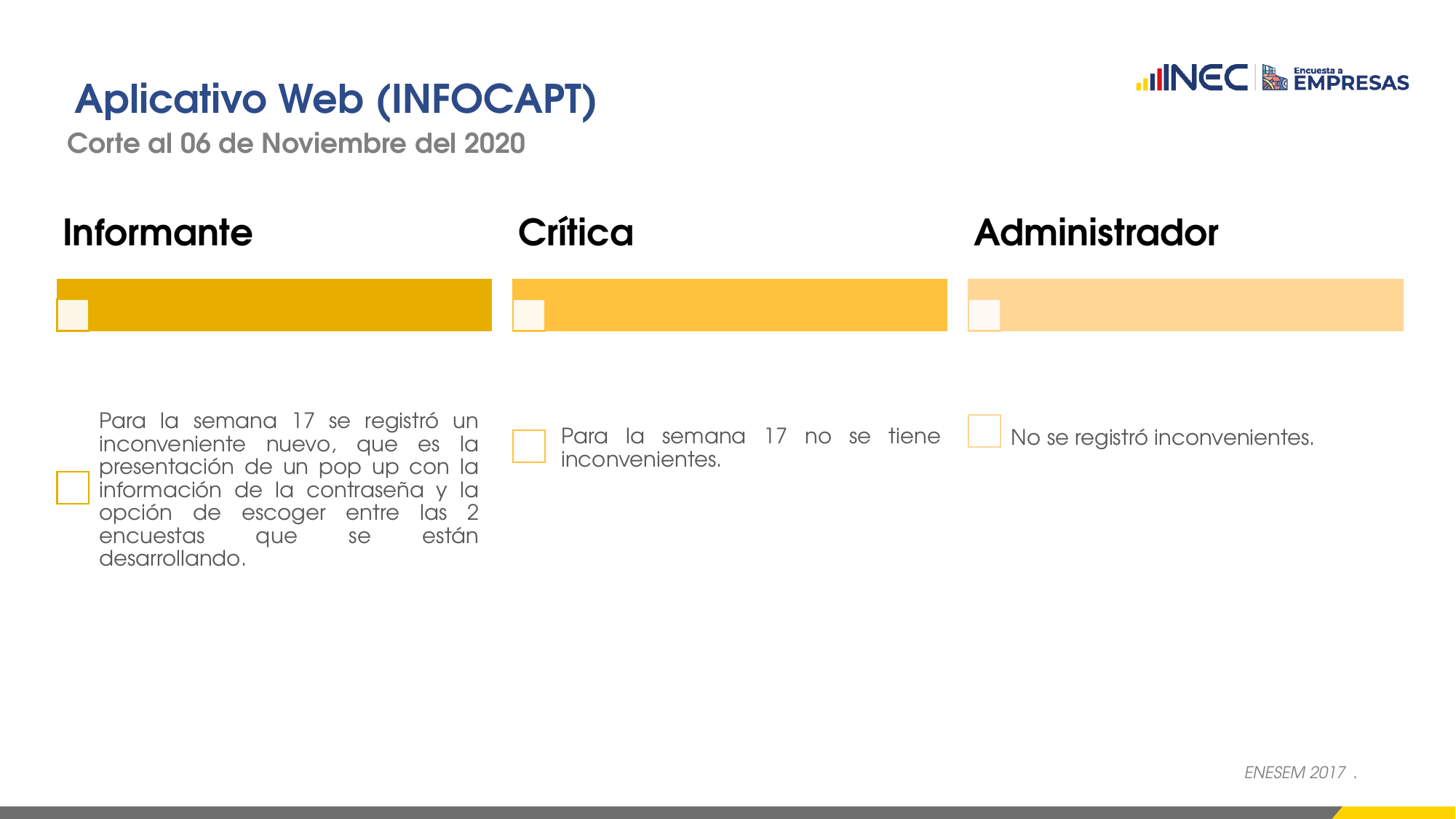

Aplicativo Web (INFOCAPT)
Corte al 06 de Noviembre del 2020
Informante
Para la semana 17 se registró un inconveniente nuevo, que es la presentación de un pop up con la información de la contraseña y la opción de escoger entre las 2 encuestas que se están desarrollando.
Crítica
Para la semana 17 no se tiene inconvenientes.
Administrador
No se registró inconvenientes.

ENESEM 2017